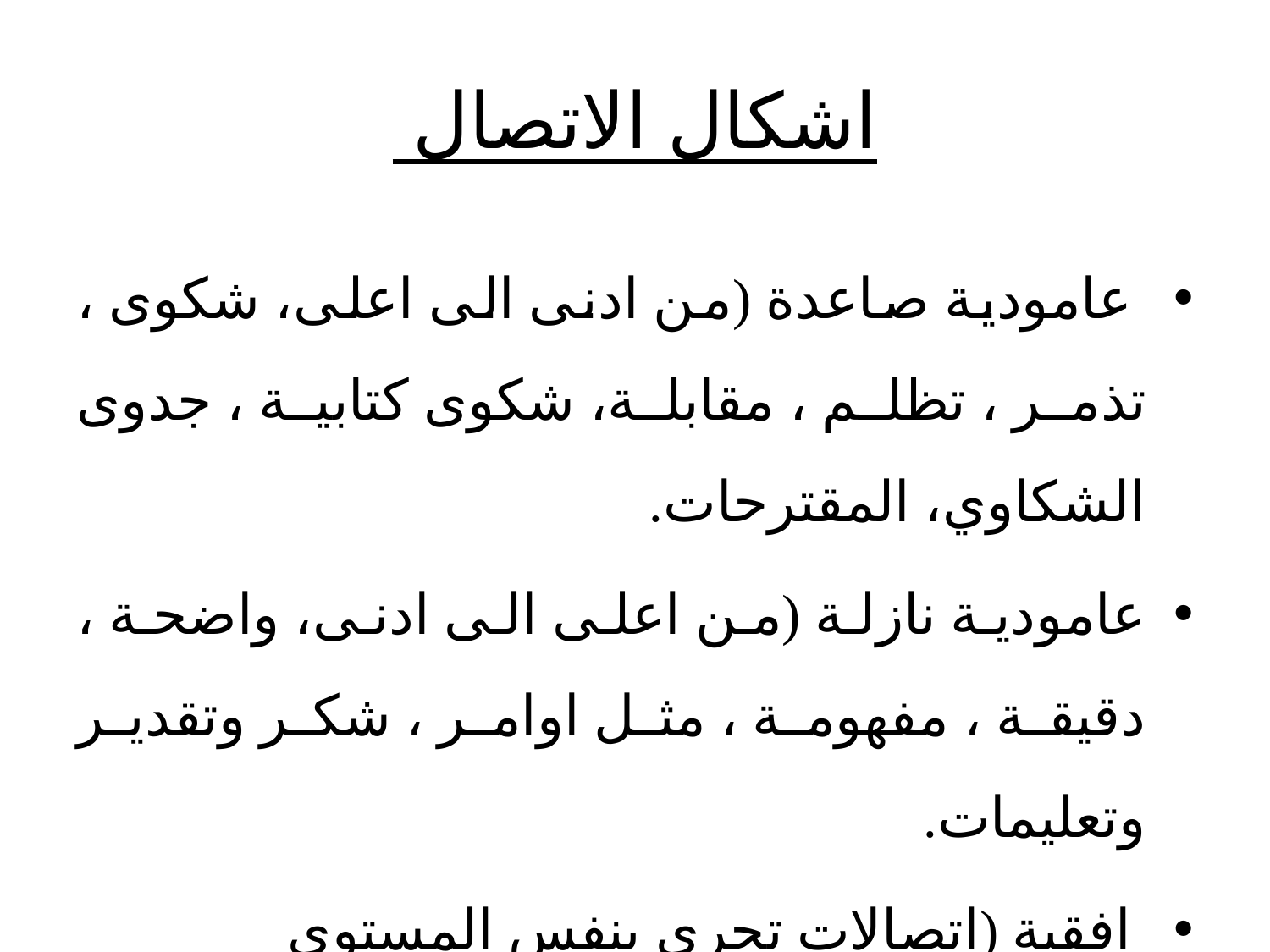

# اشكال الاتصال
 عامودية صاعدة (من ادنى الى اعلى، شكوى ، تذمر ، تظلم ، مقابلة، شكوى كتابية ، جدوى الشكاوي، المقترحات.
عامودية نازلة (من اعلى الى ادنى، واضحة ، دقيقة ، مفهومة ، مثل اوامر ، شكر وتقدير وتعليمات.
 افقية (اتصالات تجرى بنفس المستوى